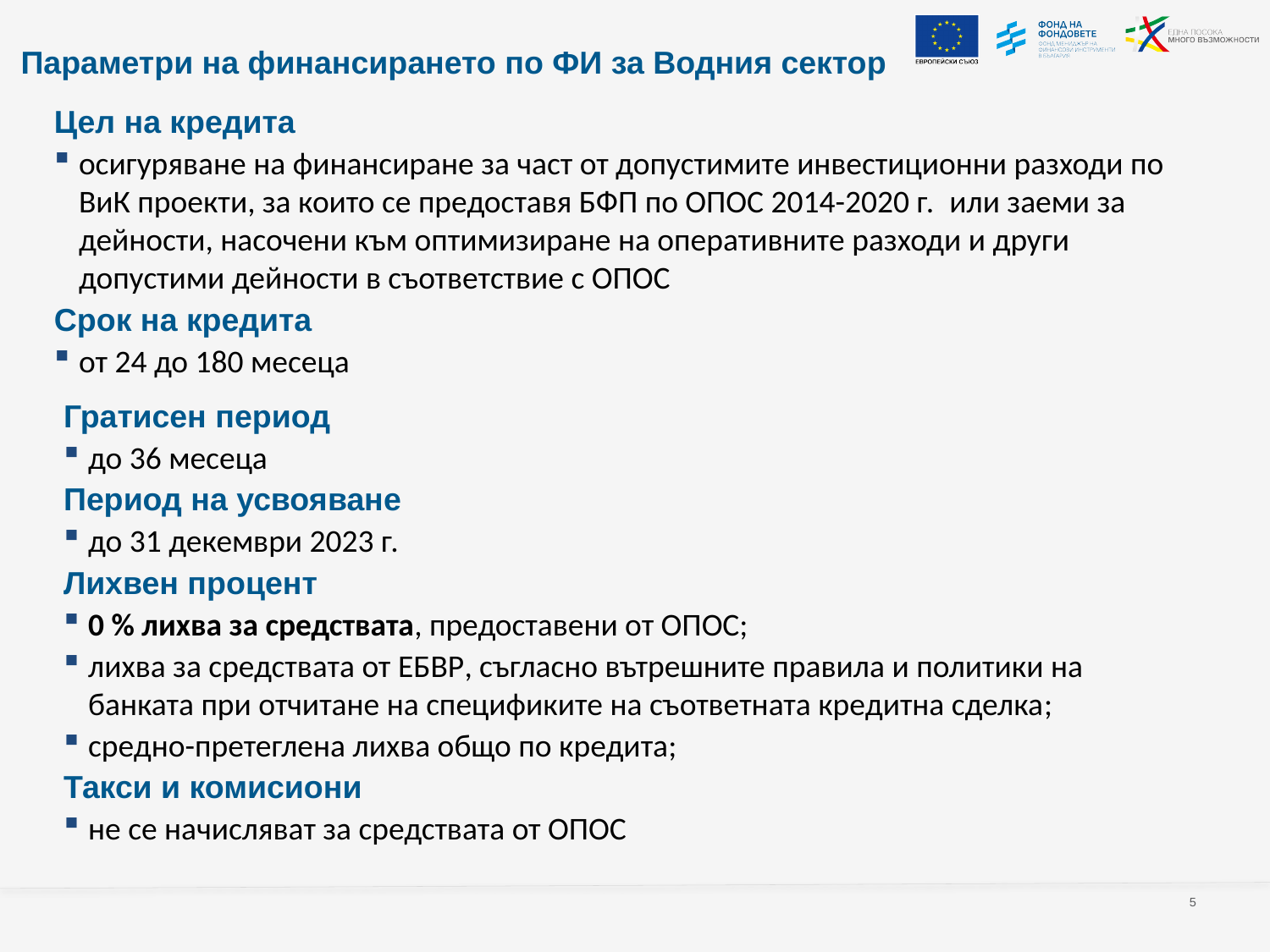

5
Параметри на финансирането по ФИ за Водния сектор
Цел на кредита
осигуряване на финансиране за част от допустимите инвестиционни разходи по ВиК проекти, за които се предоставя БФП по ОПОС 2014-2020 г.  или заеми за дейности, насочени към оптимизиране на оперативните разходи и други допустими дейности в съответствие с ОПОС
Срок на кредита
от 24 до 180 месеца
Гратисен период
до 36 месеца
Период на усвояване
до 31 декември 2023 г.
Лихвен процент
0 % лихва за средствата, предоставени от ОПОС;
лихва за средствата от ЕБВР, съгласно вътрешните правила и политики на банката при отчитане на спецификите на съответната кредитна сделка;
средно-претеглена лихва общо по кредита;
Такси и комисиони
не се начисляват за средствата от ОПОС